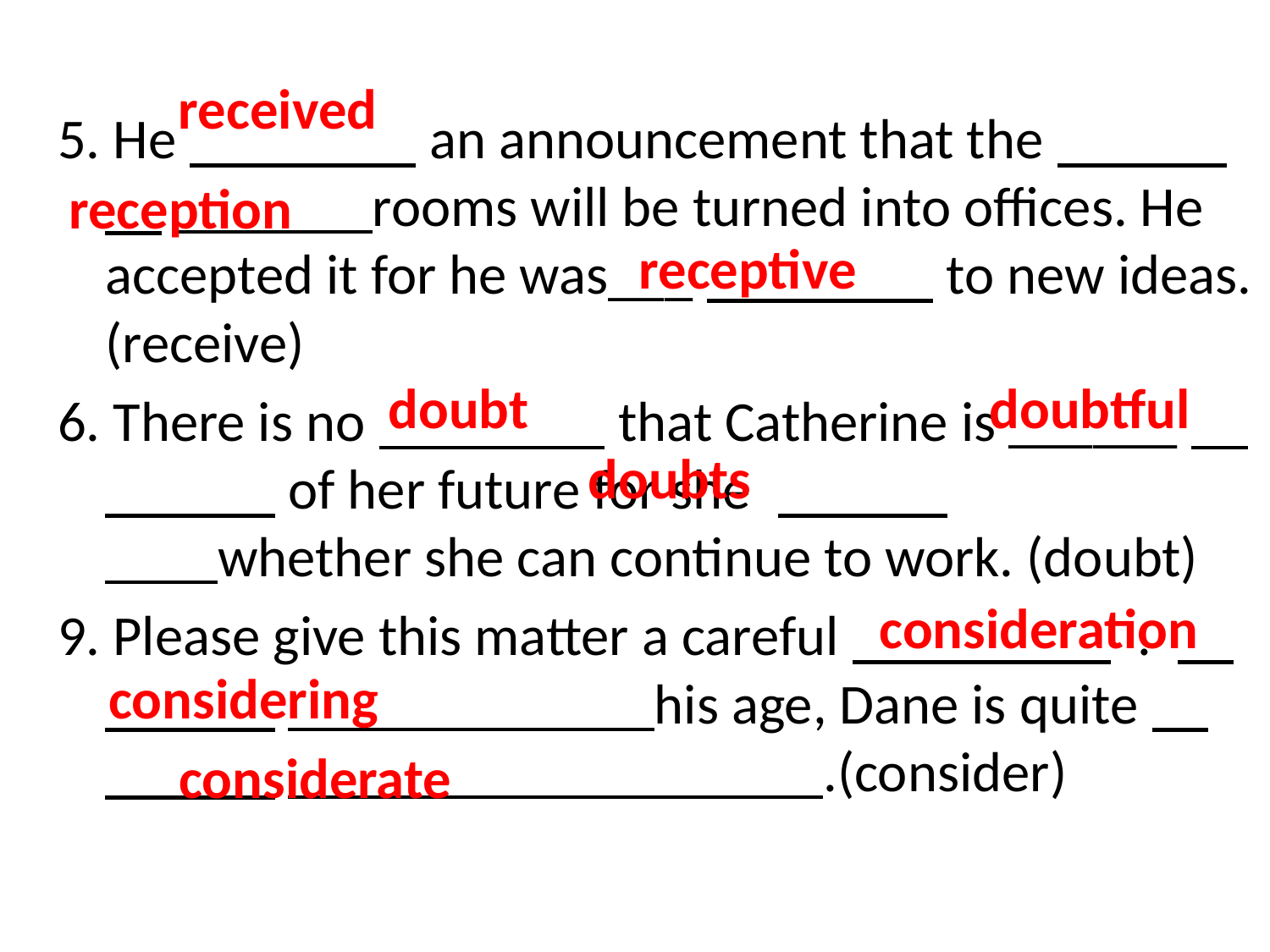

#
received
5. He　　　　an announcement that the　　　　_______rooms will be turned into offices. He accepted it for he was___　　　　to new ideas. (receive)
6. There is no　　　　that Catherine is ______　　　　of her future for she 　　　____whether she can continue to work. (doubt)
9. Please give this matter a careful　　　        . 　　　　_____________his age, Dane is quite　　　　___________________.(consider)

reception
receptive
doubt
doubtful
doubts
consideration
considering
considerate